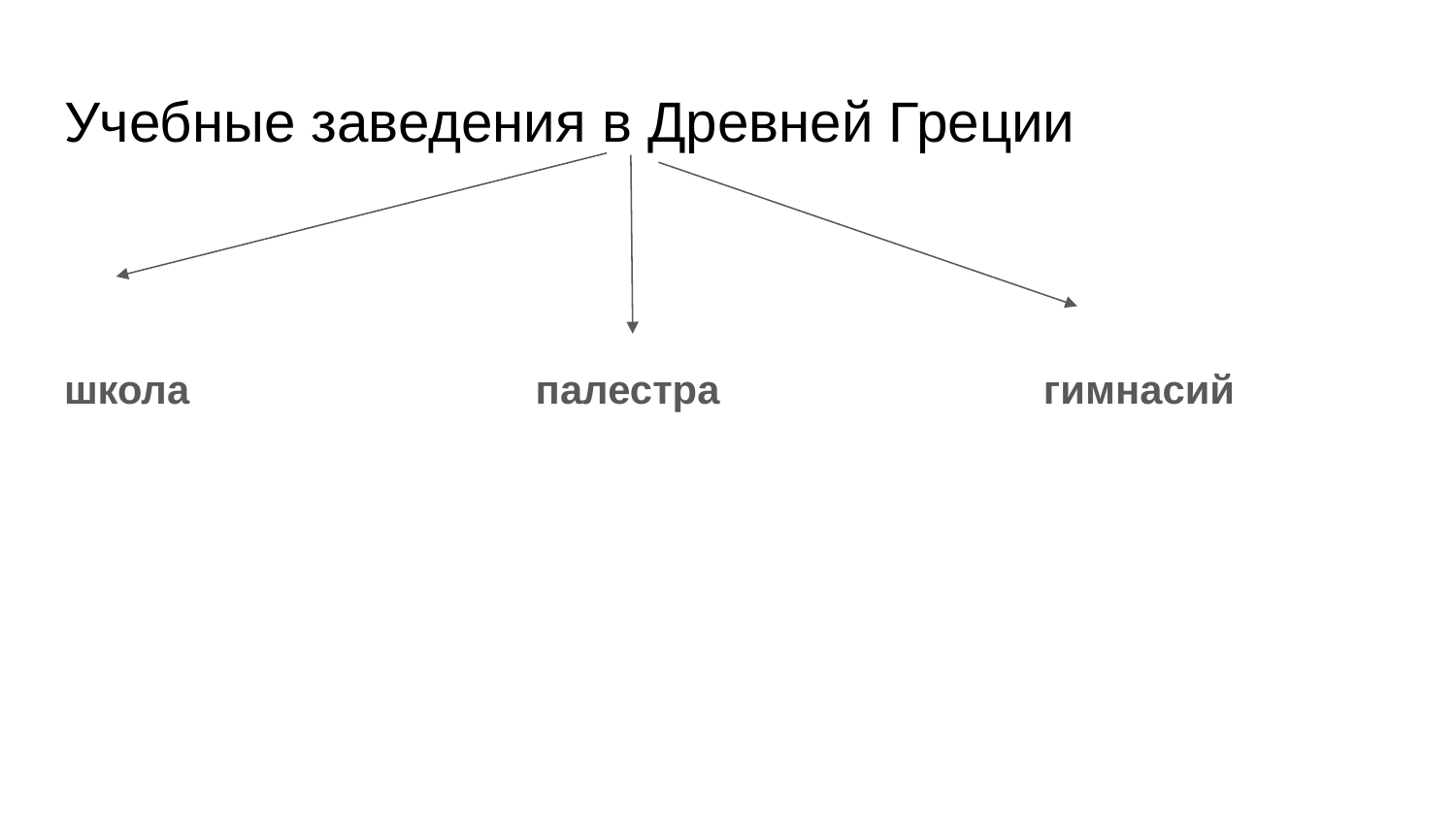

# Учебные заведения в Древней Греции

школа                               палестра                             гимнасий